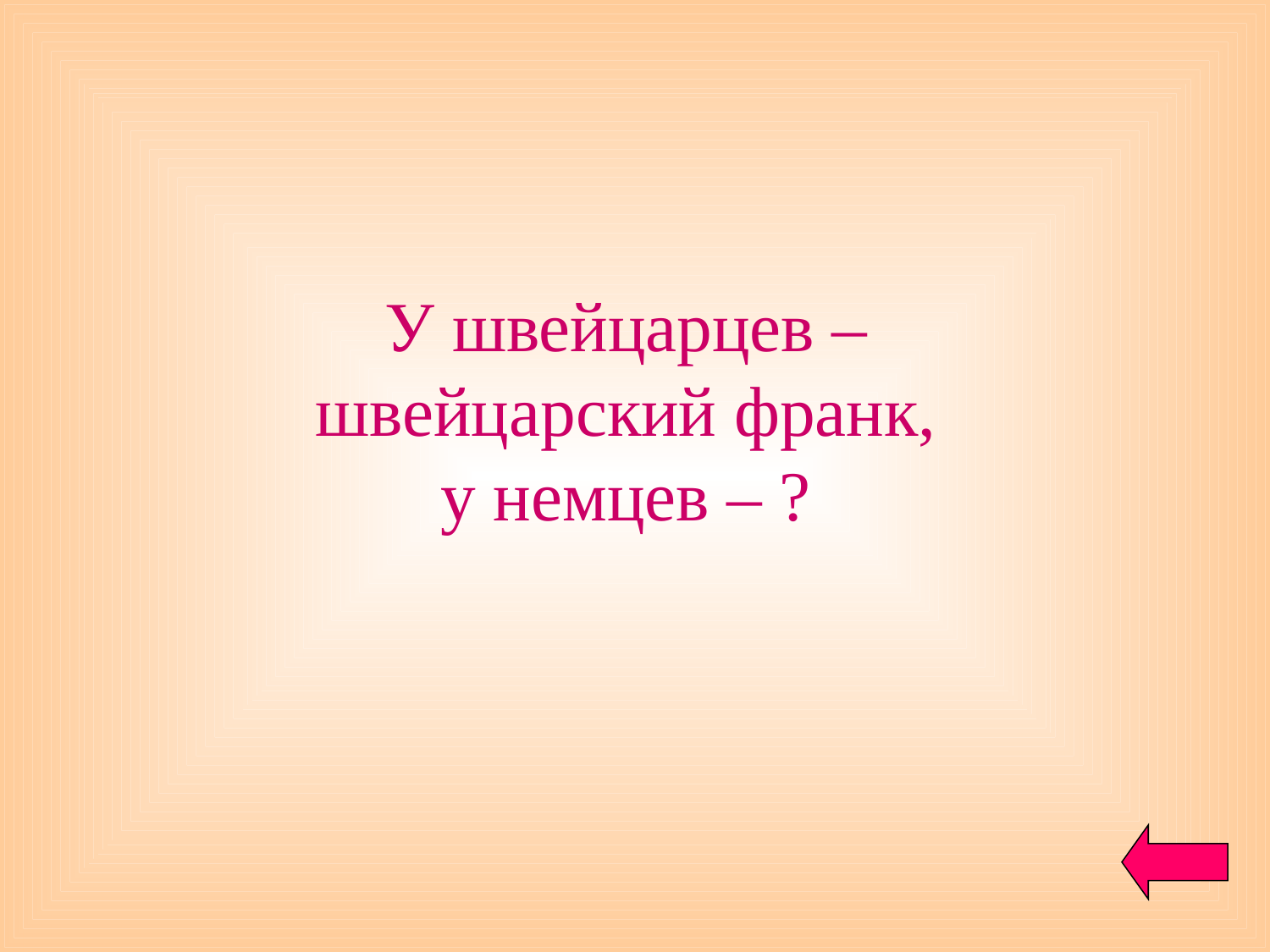

У швейцарцев –
швейцарский франк,
у немцев – ?